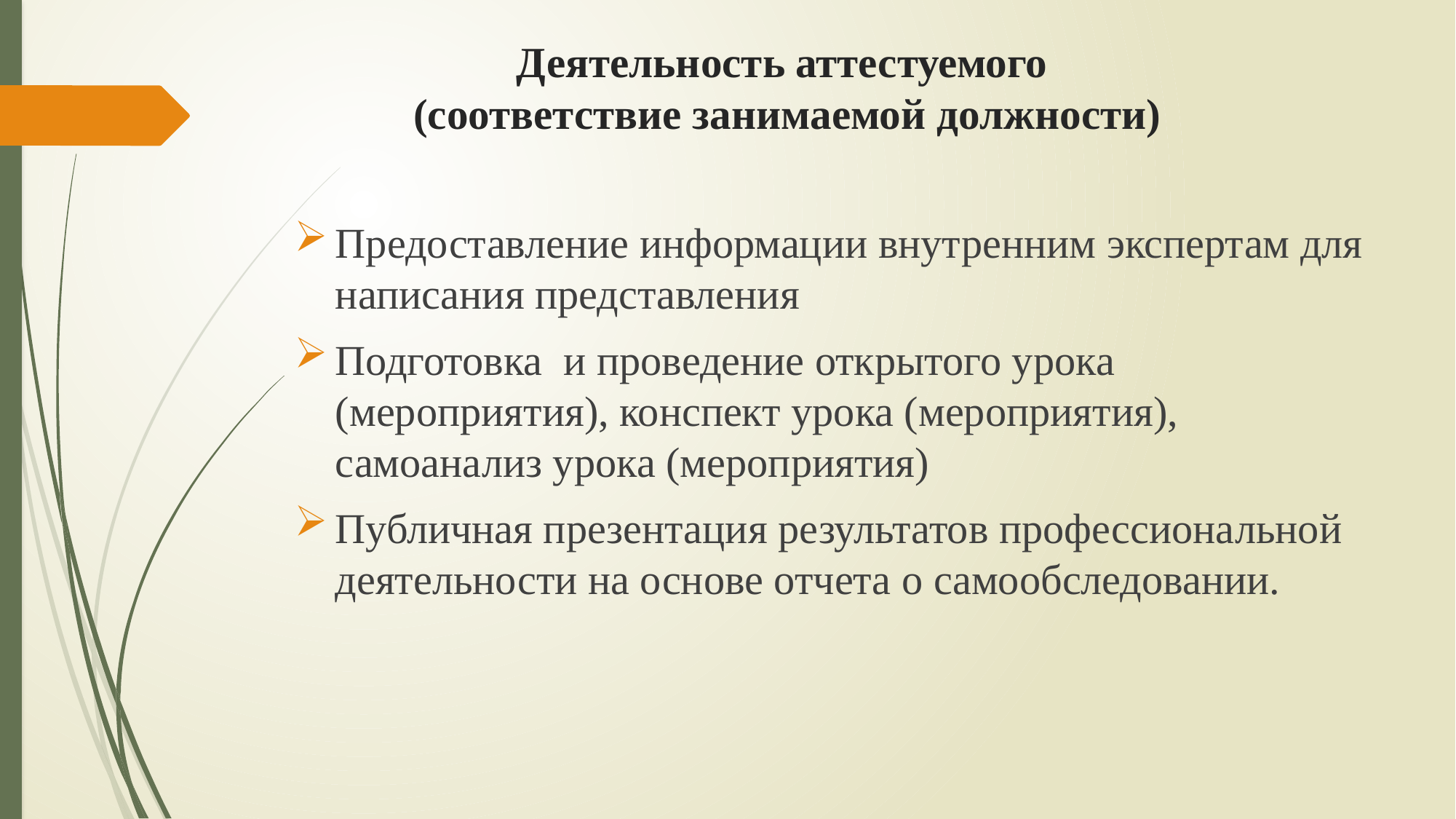

# Деятельность аттестуемого (соответствие занимаемой должности)
Предоставление информации внутренним экспертам для написания представления
Подготовка  и проведение открытого урока (мероприятия), конспект урока (мероприятия), самоанализ урока (мероприятия)
Публичная презентация результатов профессиональной деятельности на основе отчета о самообследовании.